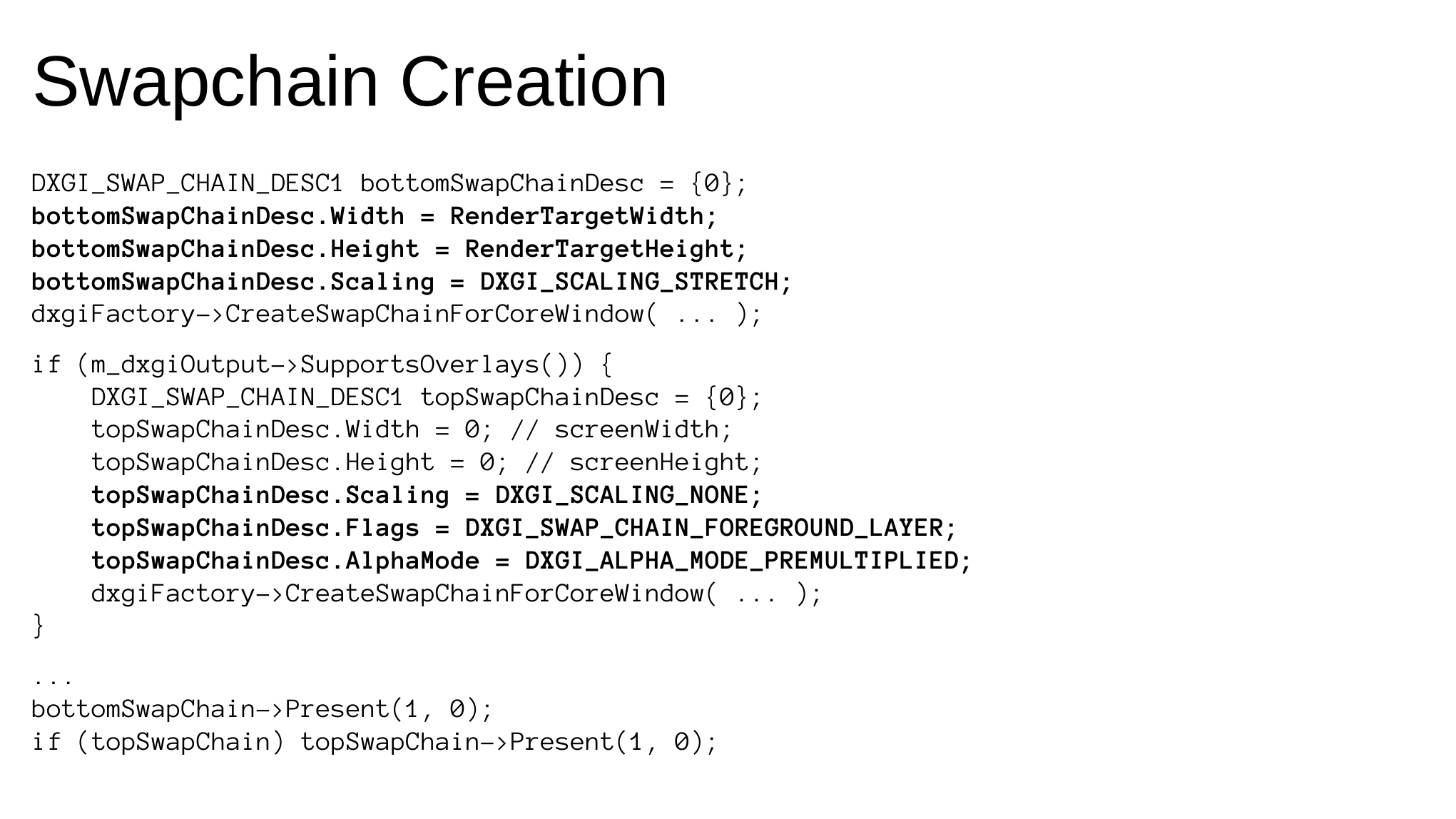

# Swapchain Creation
DXGI_SWAP_CHAIN_DESC1 bottomSwapChainDesc = {0};
bottomSwapChainDesc.Width = RenderTargetWidth;
bottomSwapChainDesc.Height = RenderTargetHeight;
bottomSwapChainDesc.Scaling = DXGI_SCALING_STRETCH;
dxgiFactory->CreateSwapChainForCoreWindow( ... );
if (m_dxgiOutput->SupportsOverlays()) {
    DXGI_SWAP_CHAIN_DESC1 topSwapChainDesc = {0};
    topSwapChainDesc.Width = 0; // screenWidth;
    topSwapChainDesc.Height = 0; // screenHeight;
    topSwapChainDesc.Scaling = DXGI_SCALING_NONE;
    topSwapChainDesc.Flags = DXGI_SWAP_CHAIN_FOREGROUND_LAYER;
    topSwapChainDesc.AlphaMode = DXGI_ALPHA_MODE_PREMULTIPLIED;
    dxgiFactory->CreateSwapChainForCoreWindow( ... );
}
...
bottomSwapChain->Present(1, 0);
if (topSwapChain) topSwapChain->Present(1, 0);